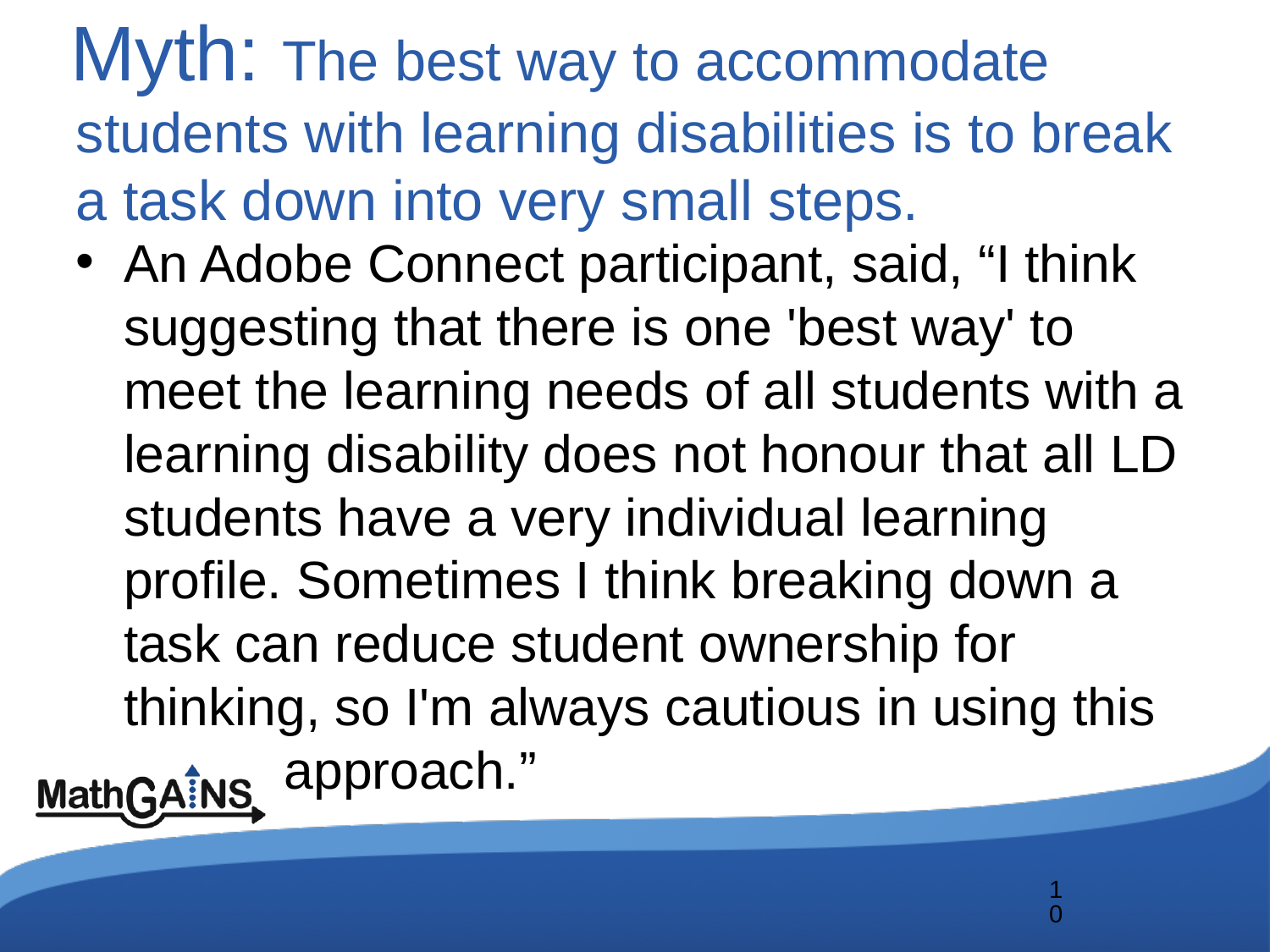

# Myth: The best way to accommodate students with learning disabilities is to break a task down into very small steps.
An Adobe Connect participant, said, “I think suggesting that there is one 'best way' to meet the learning needs of all students with a learning disability does not honour that all LD students have a very individual learning profile. Sometimes I think breaking down a task can reduce student ownership for thinking, so I'm always cautious in using this
           approach.”
10